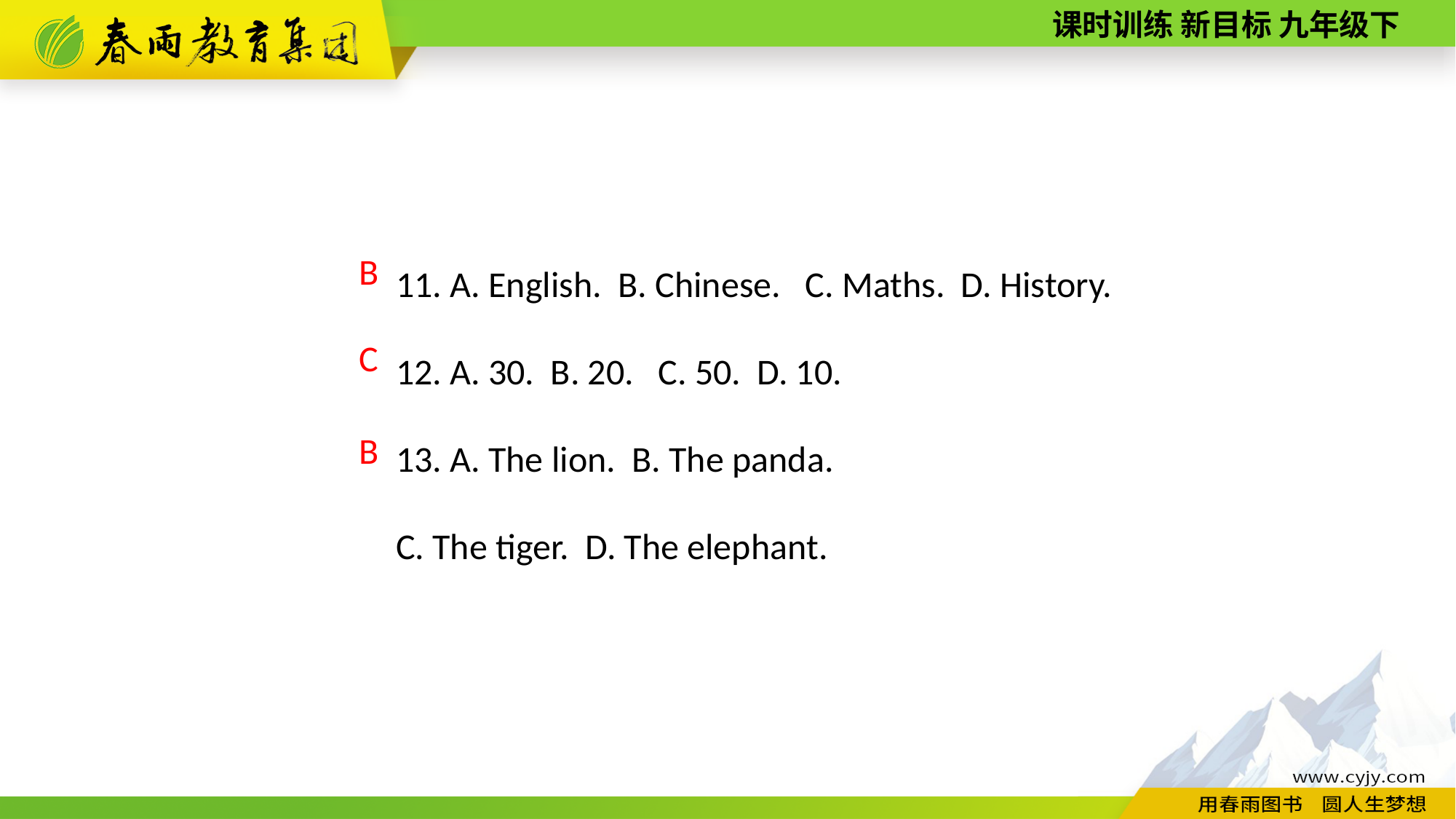

11. A. English.  B. Chinese.   C. Maths.  D. History.
12. A. 30.  B. 20.   C. 50.  D. 10.
13. A. The lion.  B. The panda.
C. The tiger.  D. The elephant.
B
C
B